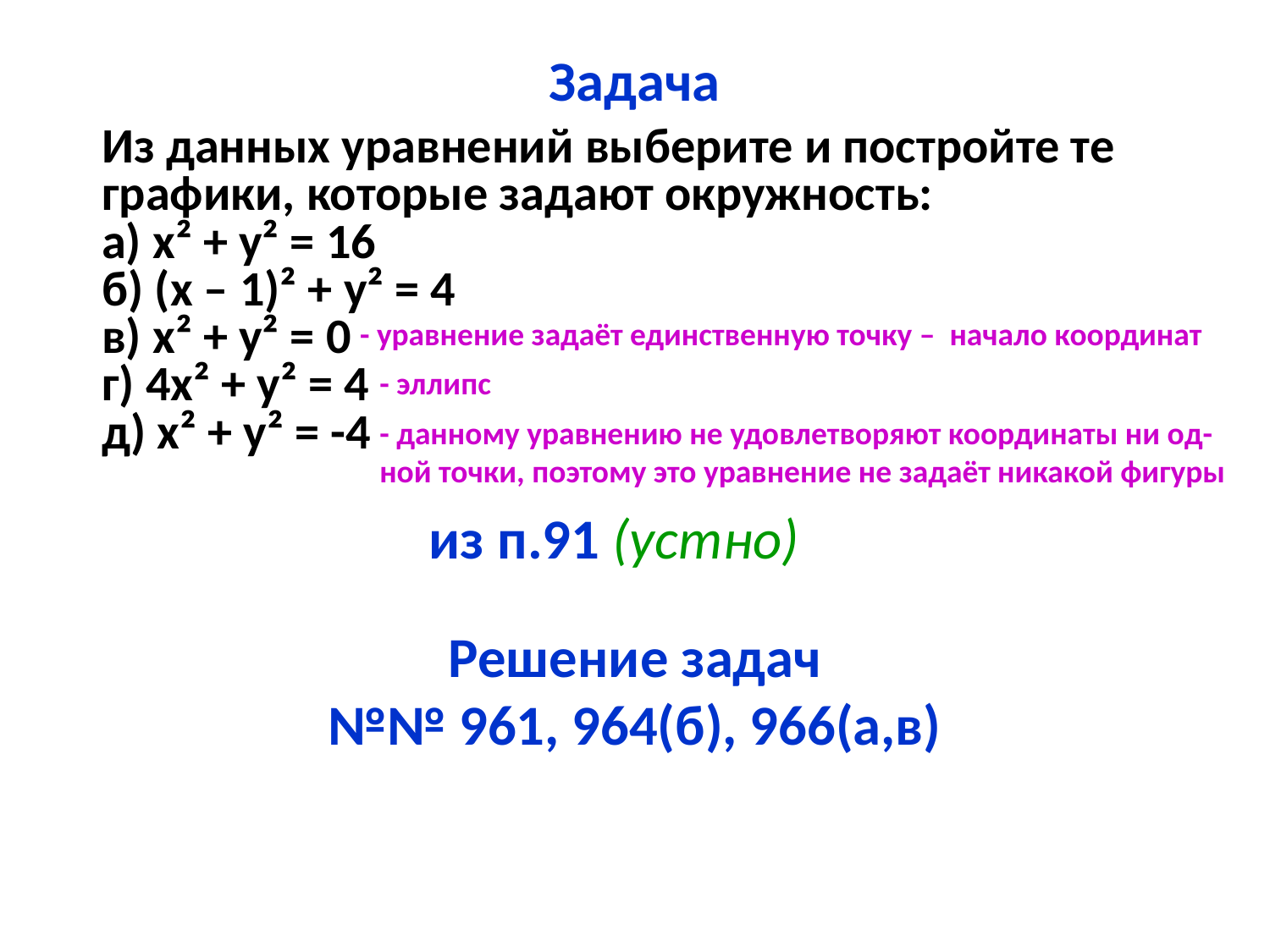

# Задача
Из данных уравнений выберите и постройте те графики, которые задают окружность:
а) x² + y² = 16
б) (x – 1)² + y² = 4
в) x² + y² = 0
г) 4x² + y² = 4
д) x² + y² = -4
- уравнение задаёт единственную точку –  начало координат
- эллипс
- данному уравнению не удовлетворяют координаты ни од-ной точки, поэтому это уравнение не задаёт никакой фигуры
из п.91 (устно)
Решение задач
№№ 961, 964(б), 966(а,в)